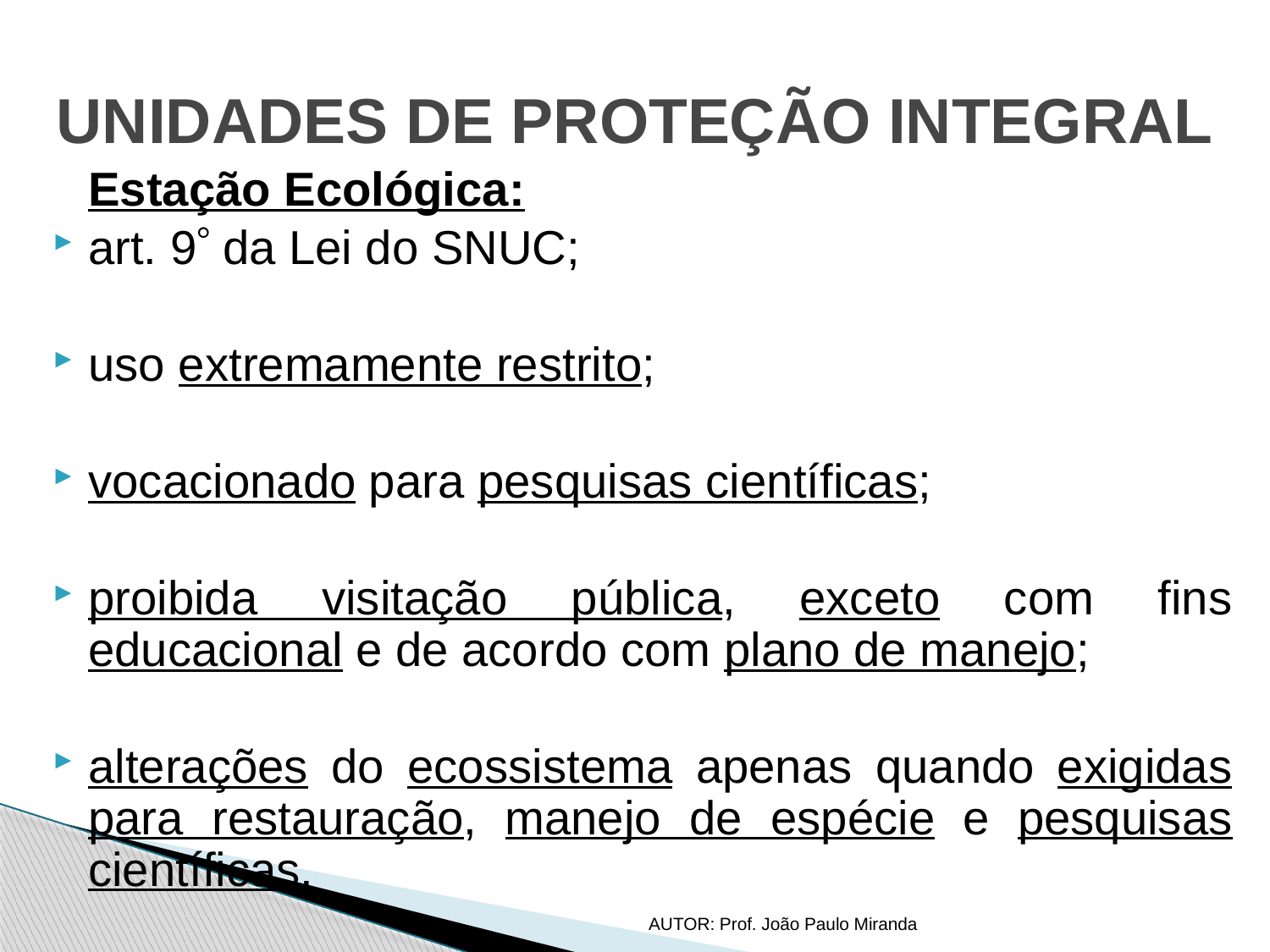

# UNIDADES DE PROTEÇÃO INTEGRAL
	Estação Ecológica:
art. 9° da Lei do SNUC;

uso extremamente restrito;

vocacionado para pesquisas científicas;

proibida visitação pública, exceto com fins educacional e de acordo com plano de manejo;

alterações do ecossistema apenas quando exigidas para restauração, manejo de espécie e pesquisas científicas.
AUTOR: Prof. João Paulo Miranda